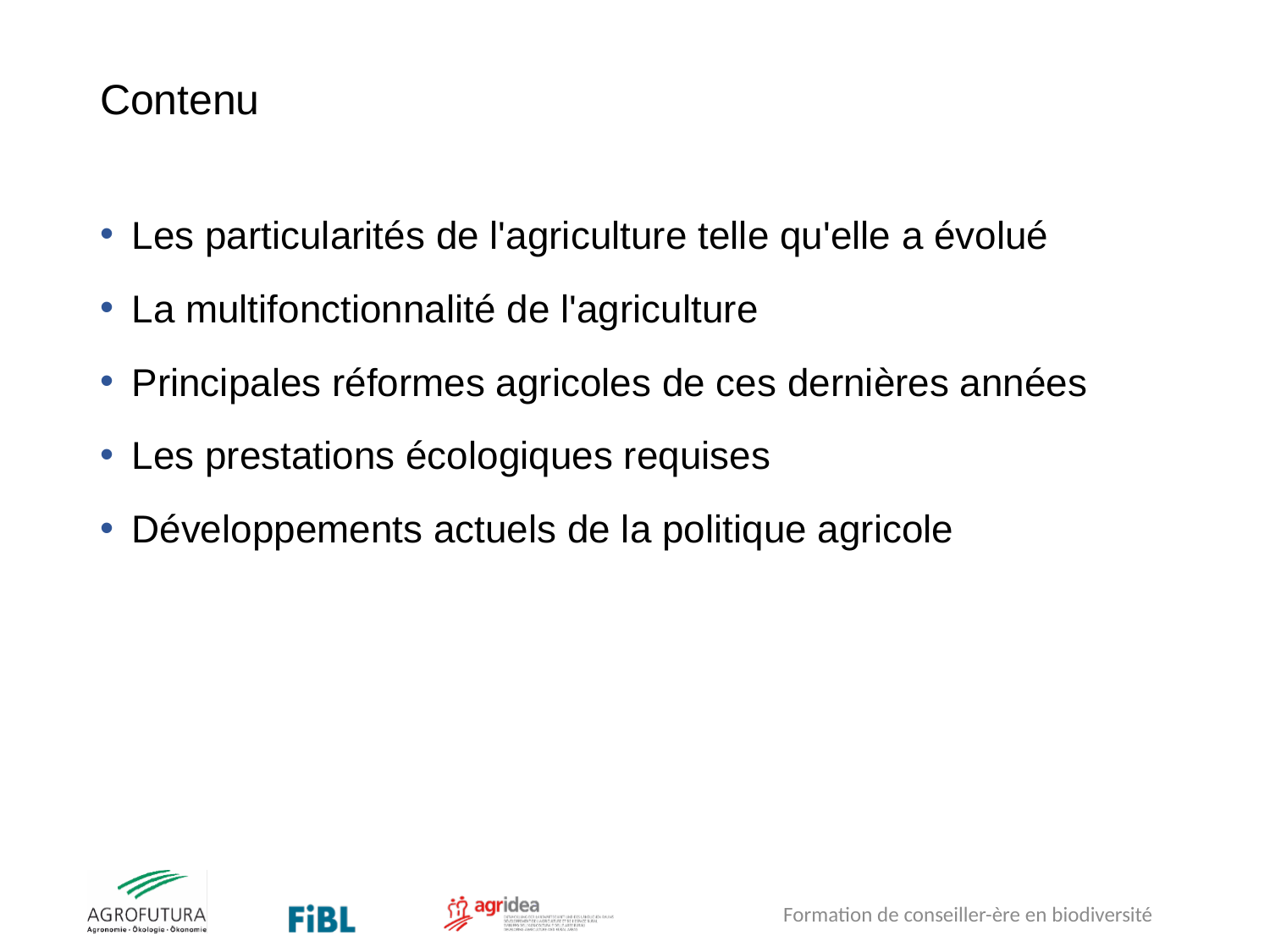

# Contenu
Les particularités de l'agriculture telle qu'elle a évolué
La multifonctionnalité de l'agriculture
Principales réformes agricoles de ces dernières années
Les prestations écologiques requises
Développements actuels de la politique agricole
Formation de conseiller-ère en biodiversité